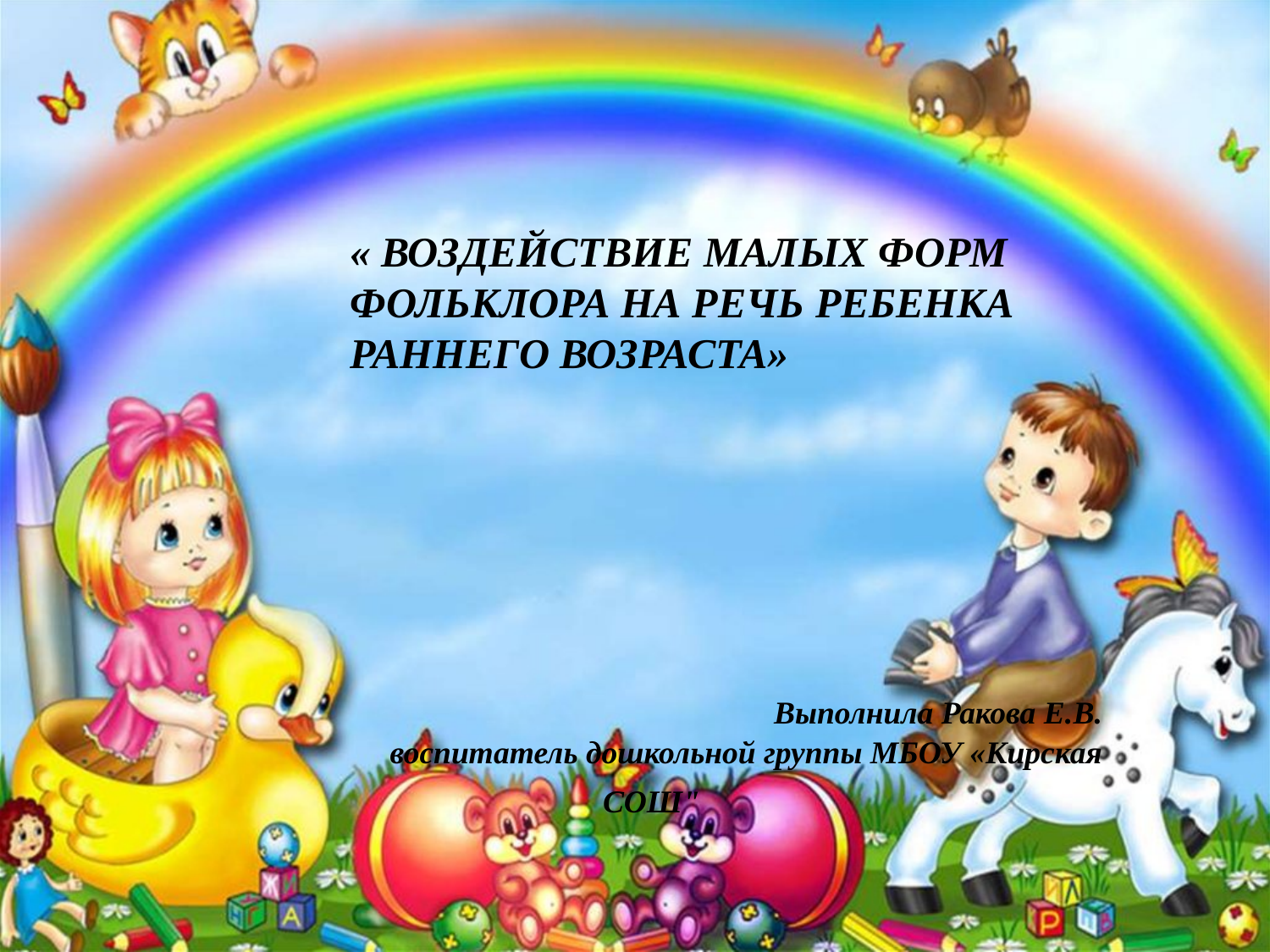

« ВОЗДЕЙСТВИЕ МАЛЫХ ФОРМ ФОЛЬКЛОРА НА РЕЧЬ РЕБЕНКА РАННЕГО ВОЗРАСТА»

                                      Выполнила Ракова Е.В.
воспитатель дошкольной группы МБОУ «Кирская СОШ"